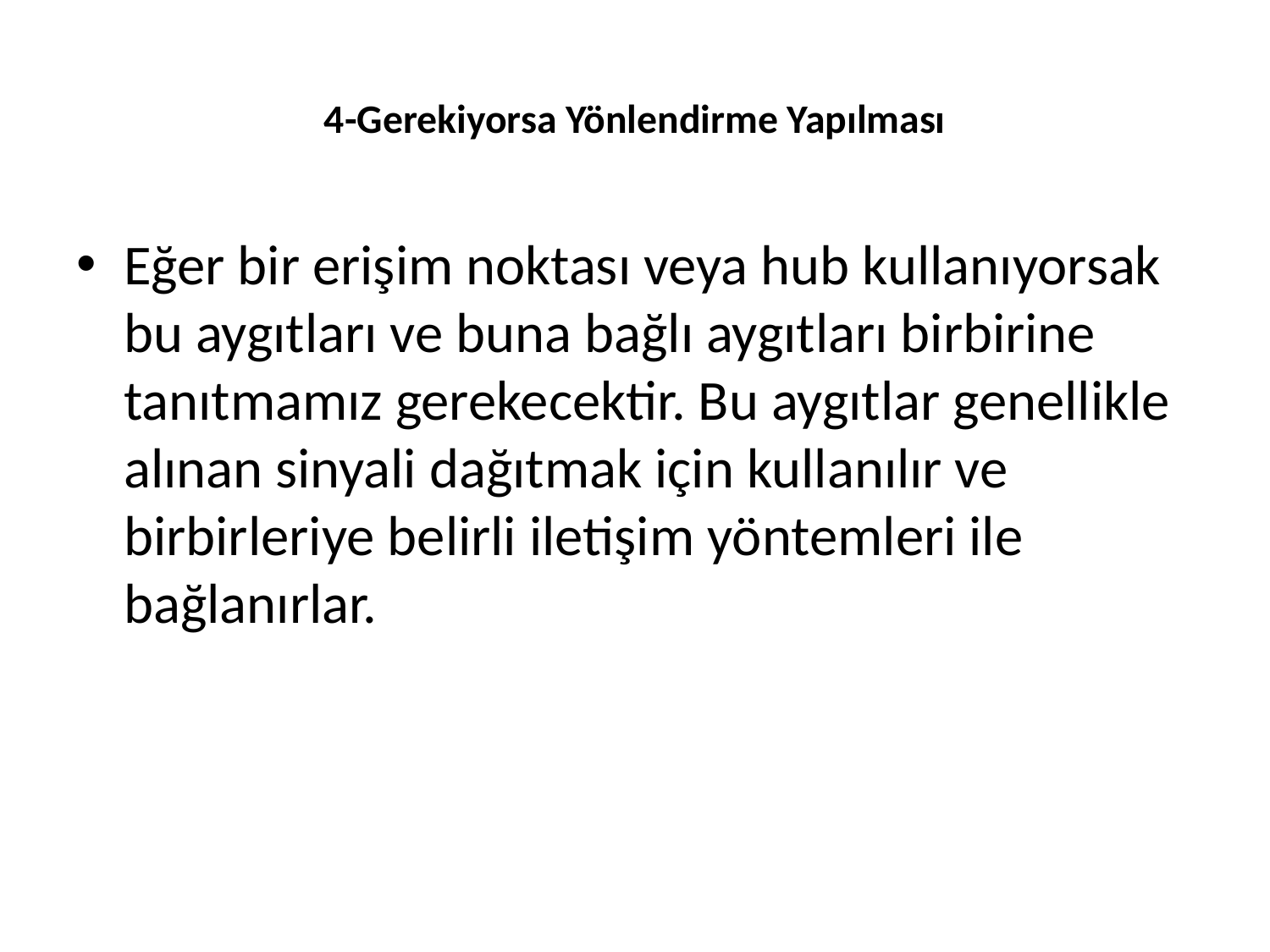

# 4-Gerekiyorsa Yönlendirme Yapılması
Eğer bir erişim noktası veya hub kullanıyorsak bu aygıtları ve buna bağlı aygıtları birbirine tanıtmamız gerekecektir. Bu aygıtlar genellikle alınan sinyali dağıtmak için kullanılır ve birbirleriye belirli iletişim yöntemleri ile bağlanırlar.